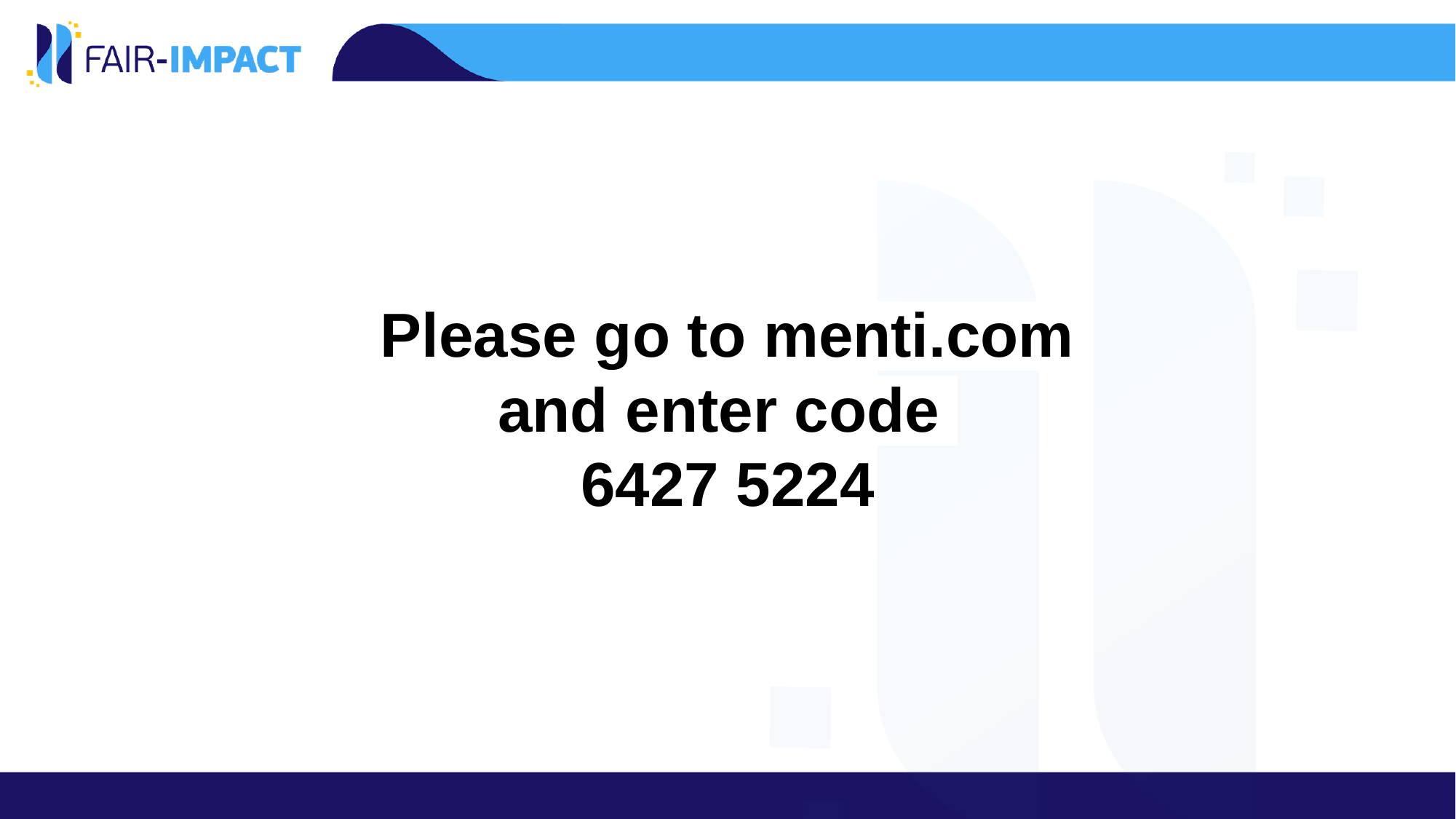

Please go to menti.com and enter code
6427 5224